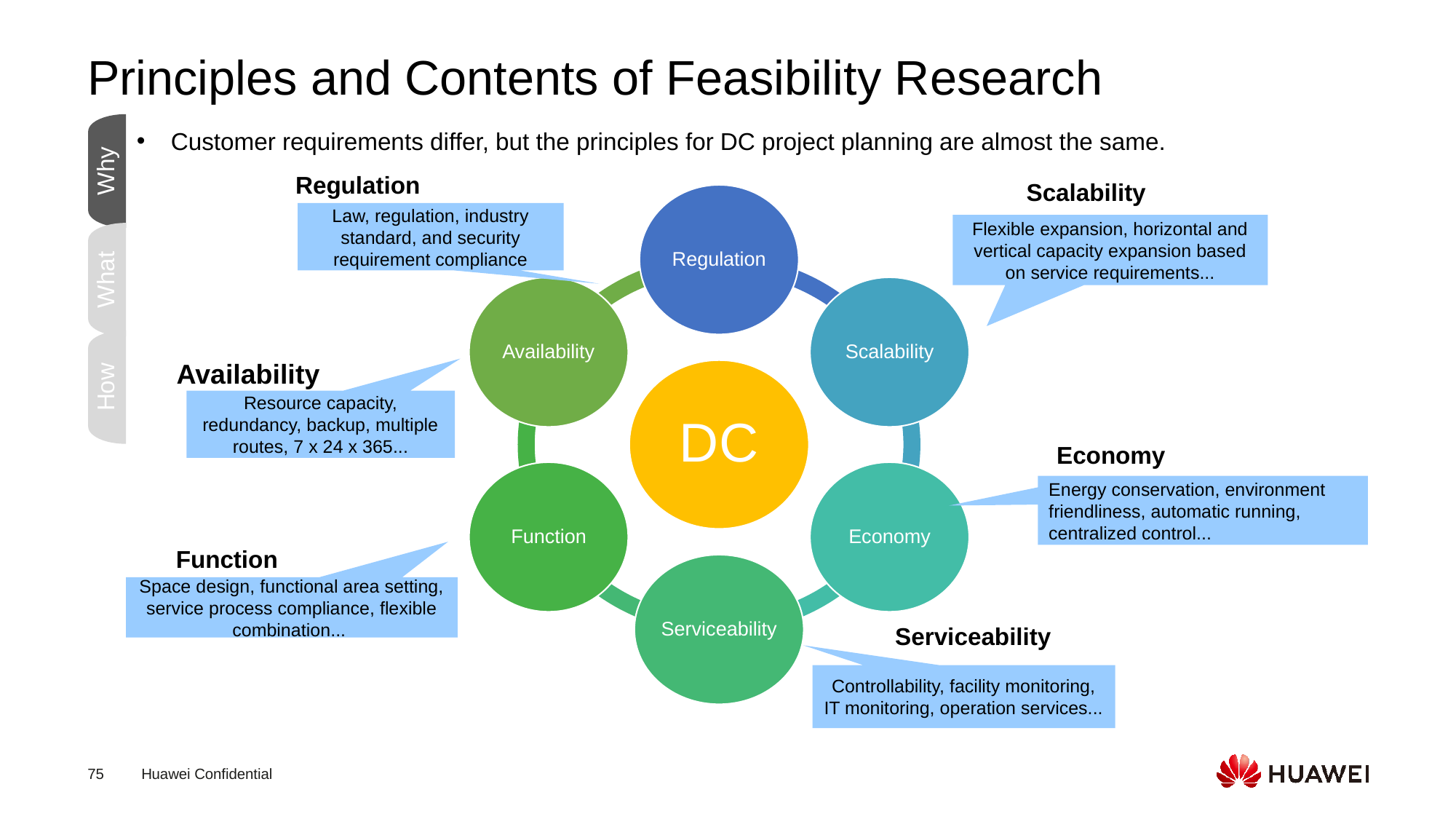

# Principles and Contents of Feasibility Research
Customer requirements differ, but the principles for DC project planning are almost the same.
Why
What
How
Regulation
Law, regulation, industry standard, and security requirement compliance
Scalability
Flexible expansion, horizontal and vertical capacity expansion based on service requirements...
Regulation

Availability
Scalability
DC
Function
Economy
Serviceability

Resource capacity, redundancy, backup, multiple routes, 7 x 24 x 365...
Availability
Economy
Energy conservation, environment friendliness, automatic running, centralized control...
Function
Space design, functional area setting, service process compliance, flexible combination...
Serviceability
Controllability, facility monitoring, IT monitoring, operation services...